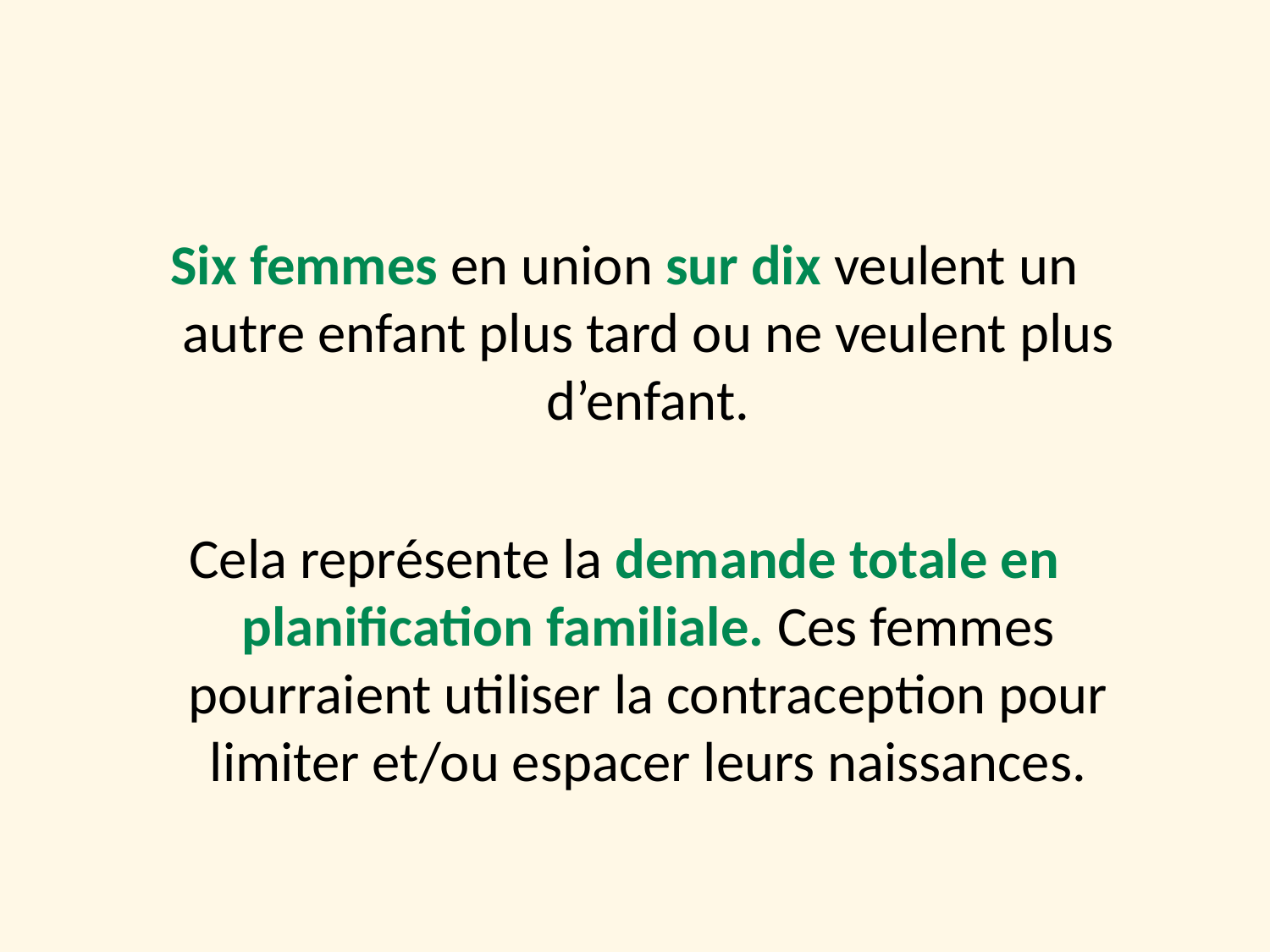

Six femmes en union sur dix veulent un autre enfant plus tard ou ne veulent plus d’enfant.

Cela représente la demande totale en planification familiale. Ces femmes pourraient utiliser la contraception pour limiter et/ou espacer leurs naissances.